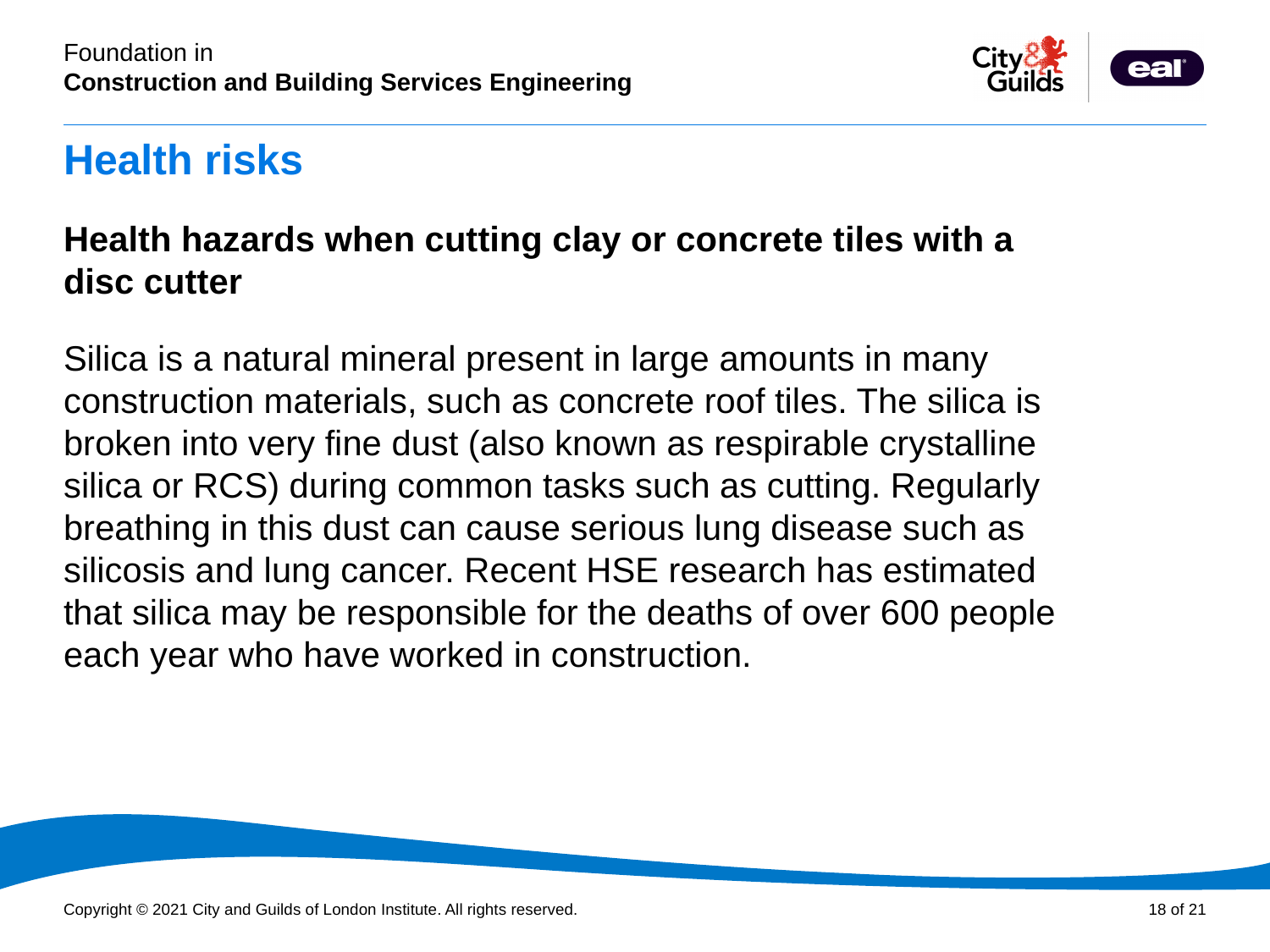

# Health risks
Health hazards when cutting clay or concrete tiles with a disc cutter
Silica is a natural mineral present in large amounts in many construction materials, such as concrete roof tiles. The silica is broken into very fine dust (also known as respirable crystalline silica or RCS) during common tasks such as cutting. Regularly breathing in this dust can cause serious lung disease such as silicosis and lung cancer. Recent HSE research has estimated that silica may be responsible for the deaths of over 600 people each year who have worked in construction.